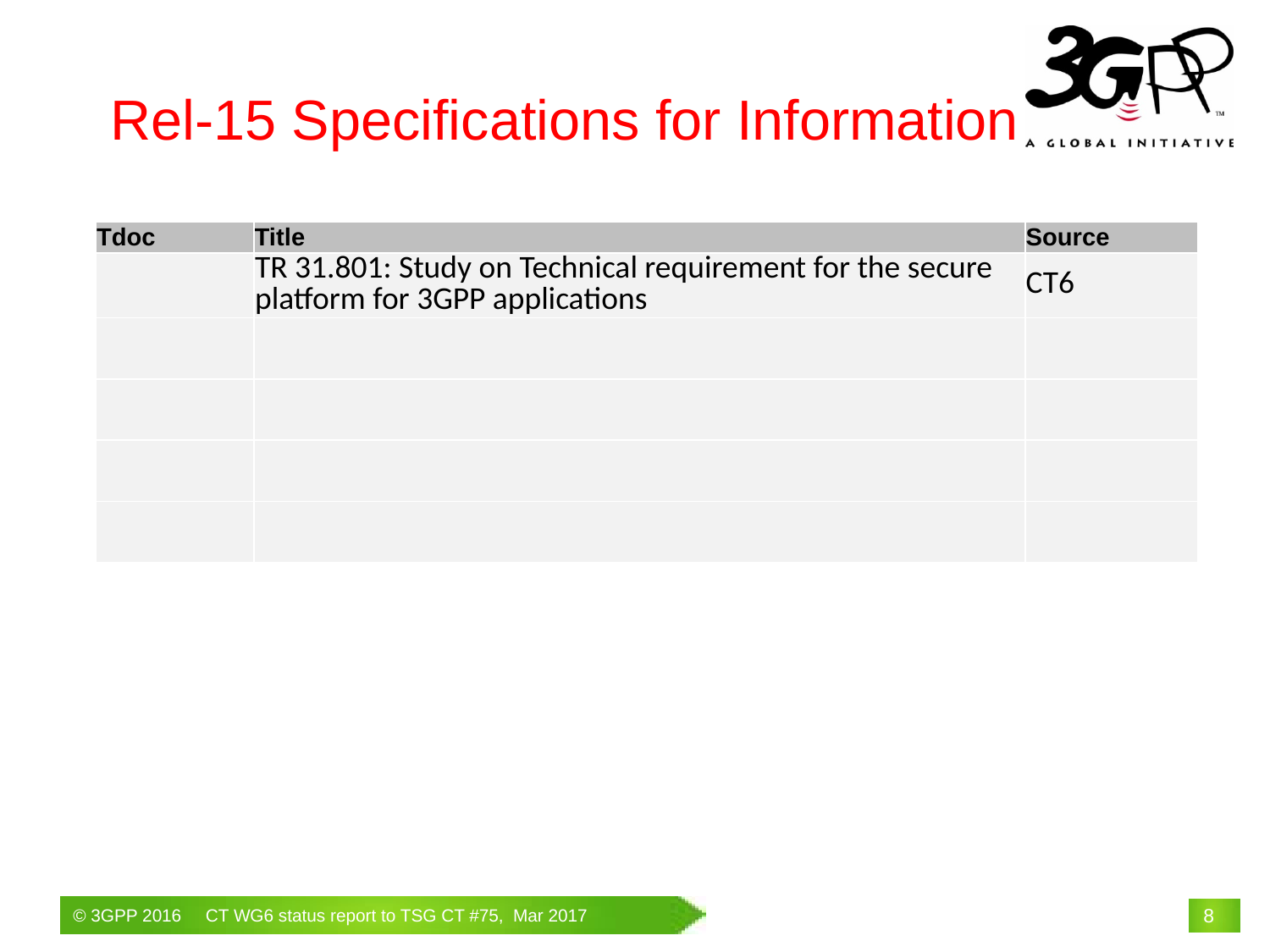

# Rel-15 Specifications for Information
| Tdoc | Title | Source |
| --- | --- | --- |
|  | TR 31.801: Study on Technical requirement for the secure platform for 3GPP applications | CT6 |
|  |  |  |
|  |  |  |
|  |  |  |
|  |  |  |